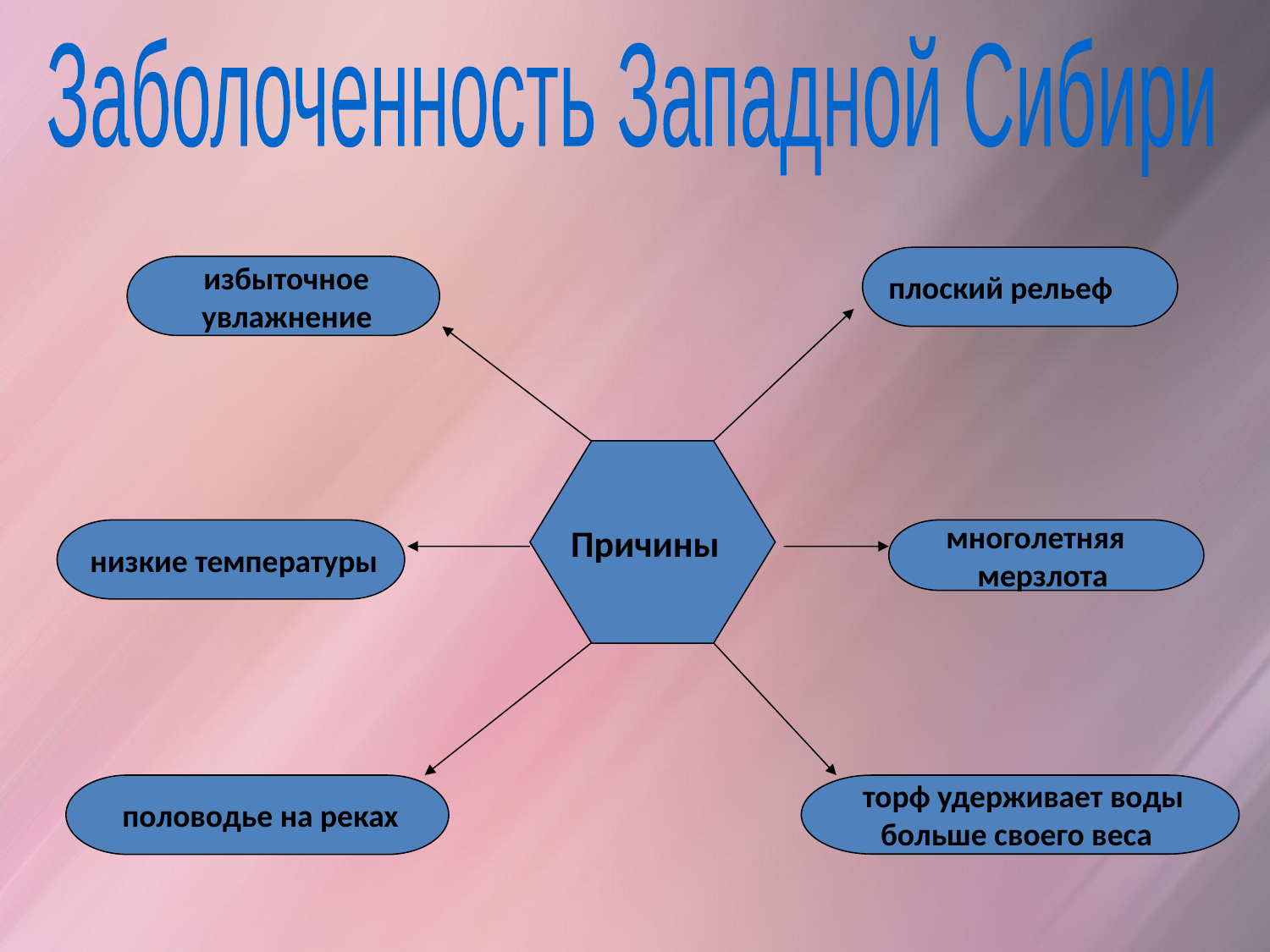

Заболоченность Западной Сибири
плоский рельеф
 избыточное
 увлажнение

Причины
многолетняя    мерзлота
 низкие температуры

 половодье на реках
 торф удерживает воды
больше своего веса